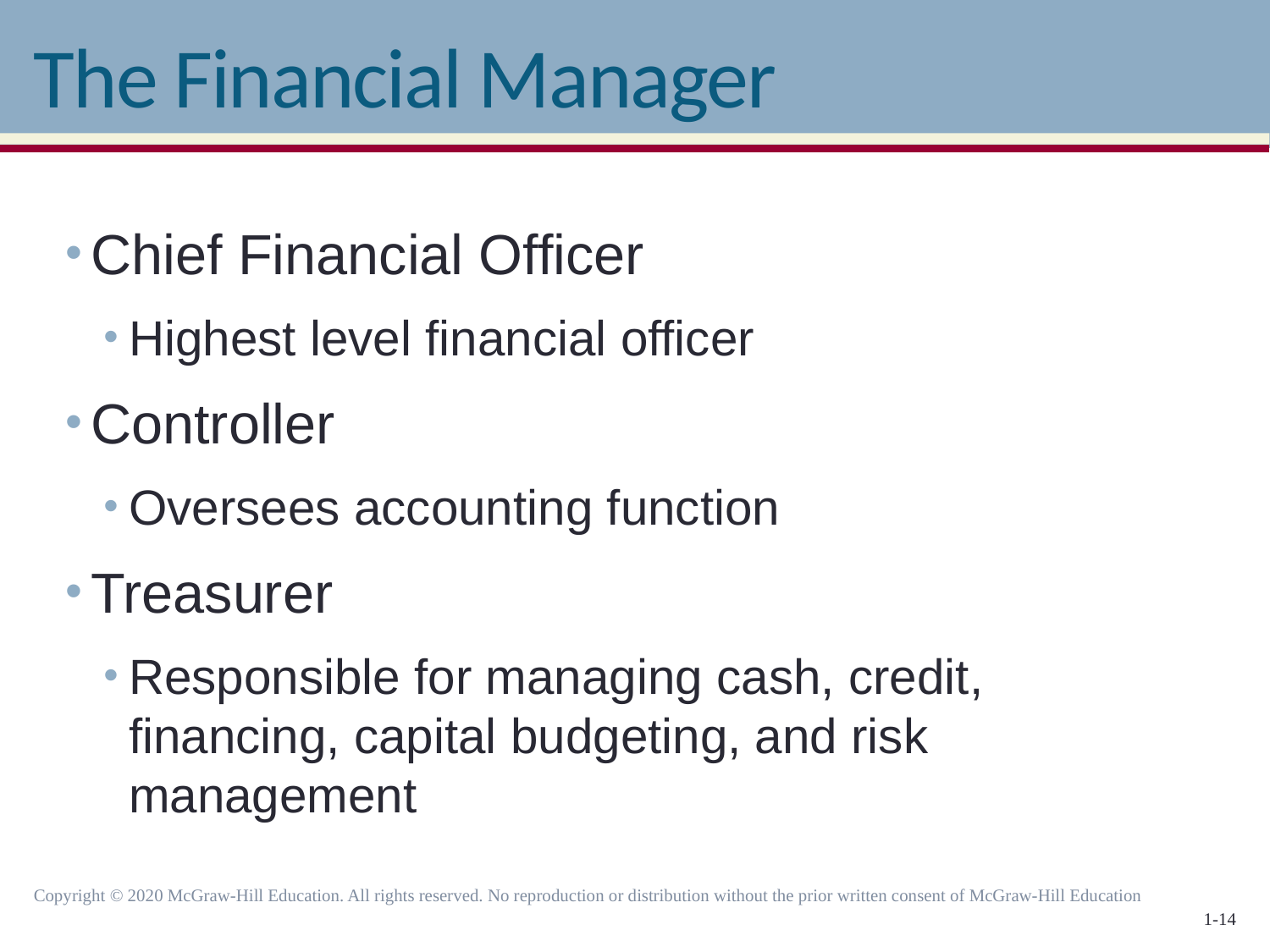

# The Financial Manager
Chief Financial Officer
Highest level financial officer
Controller
Oversees accounting function
Treasurer
Responsible for managing cash, credit, financing, capital budgeting, and risk management
Copyright © 2020 McGraw-Hill Education. All rights reserved. No reproduction or distribution without the prior written consent of McGraw-Hill Education